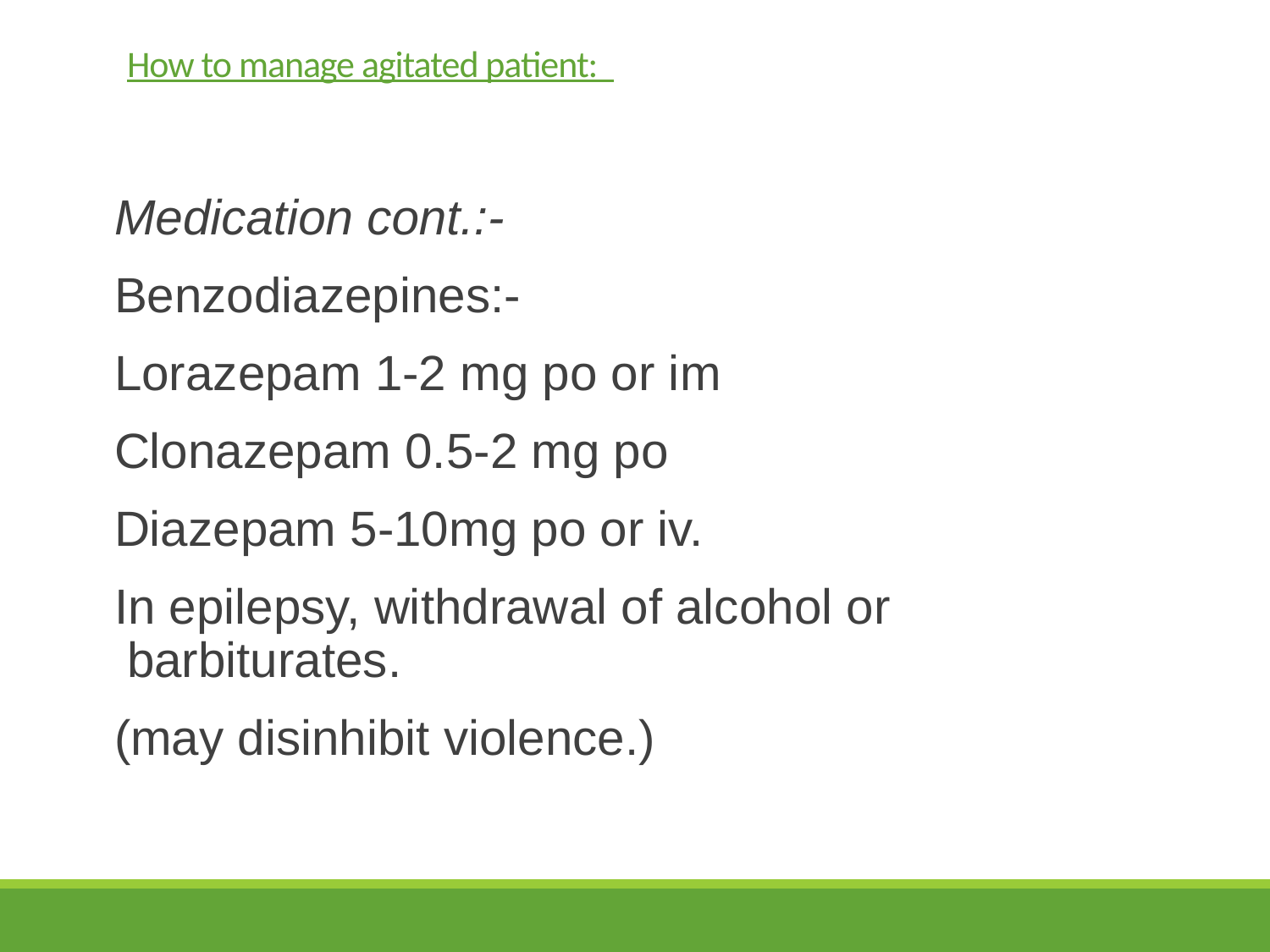

# How to manage agitated patient:
Medication cont.:-
Benzodiazepines:-
Lorazepam 1-2 mg po or im
Clonazepam 0.5-2 mg po
Diazepam 5-10mg po or iv.
In epilepsy, withdrawal of alcohol or barbiturates.
(may disinhibit violence.)